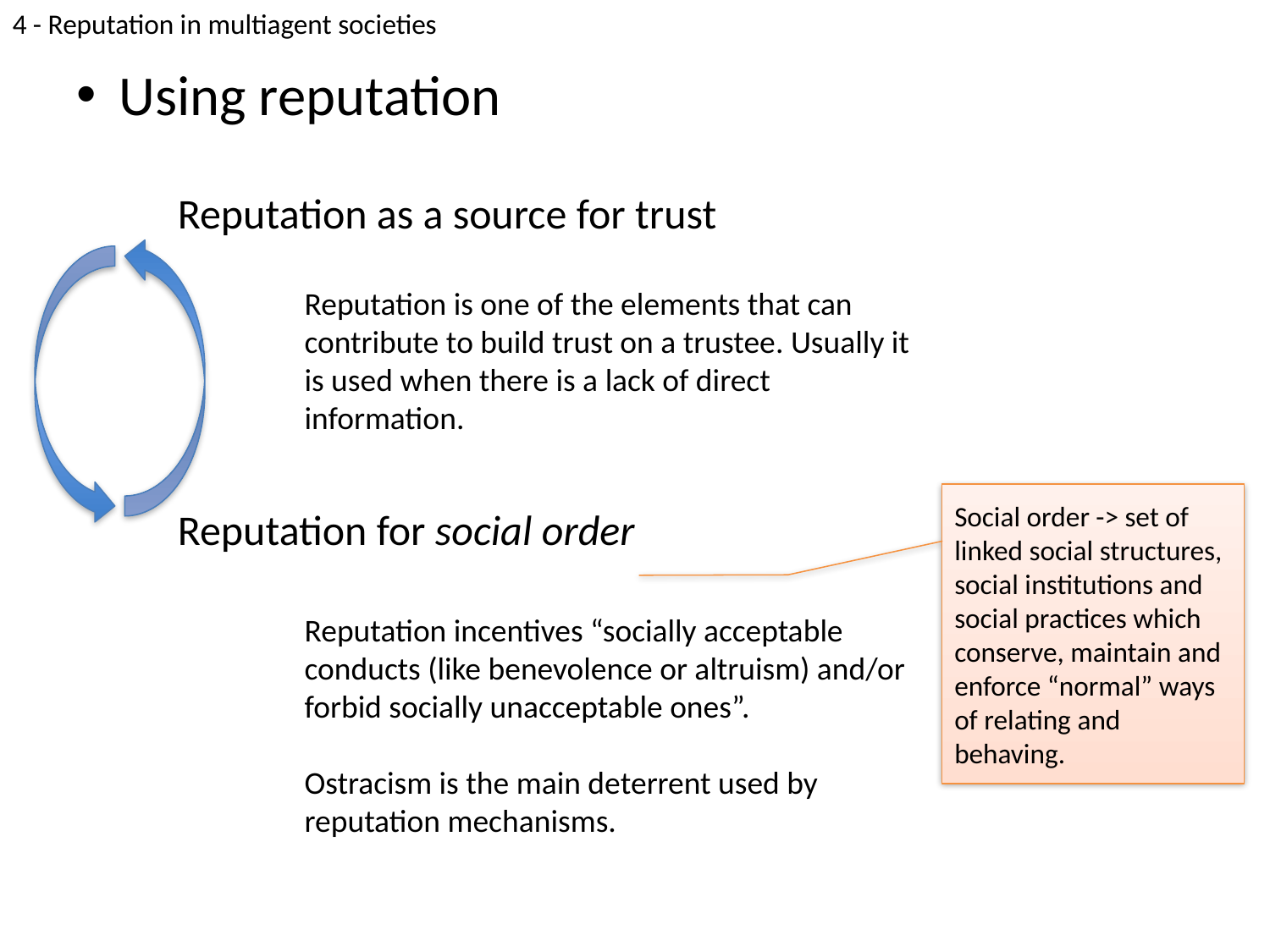

4 - Reputation in multiagent societies
# Using reputation
Reputation as a source for trust

Reputation is one of the elements that can contribute to build trust on a trustee. Usually it is used when there is a lack of direct information.

Social order -> set of linked social structures, social institutions and social practices which conserve, maintain and enforce “normal” ways of relating and behaving.
Reputation for social order
Reputation incentives “socially acceptable conducts (like benevolence or altruism) and/or forbid socially unacceptable ones”.

Ostracism is the main deterrent used by reputation mechanisms.